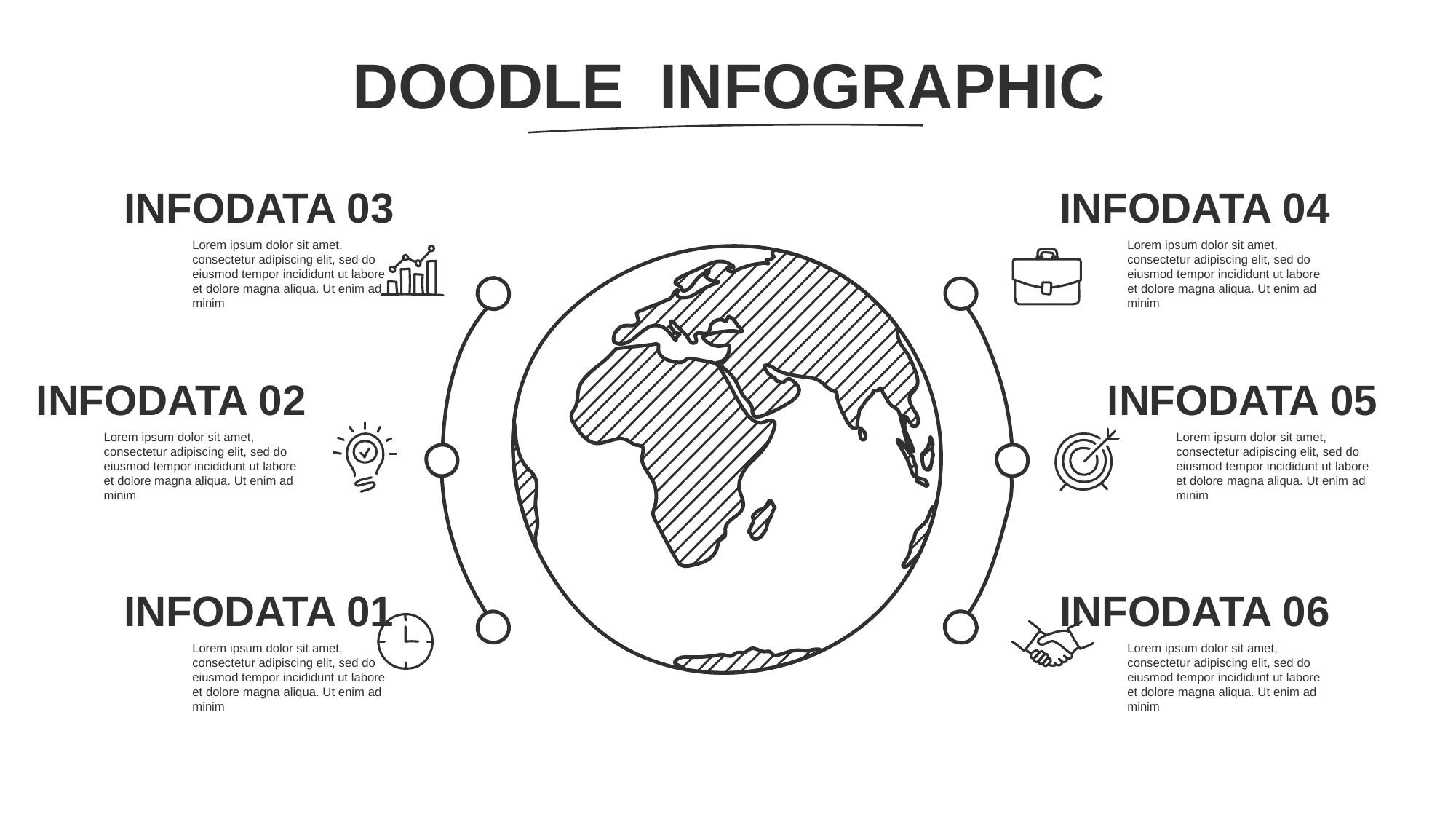

DOODLE  INFOGRAPHIC

INFODATA 03
Lorem ipsum dolor sit amet, consectetur adipiscing elit, sed do eiusmod tempor incididunt ut labore et dolore magna aliqua. Ut enim ad minim
INFODATA 04
Lorem ipsum dolor sit amet, consectetur adipiscing elit, sed do eiusmod tempor incididunt ut labore et dolore magna aliqua. Ut enim ad minim

INFODATA 02
Lorem ipsum dolor sit amet, consectetur adipiscing elit, sed do eiusmod tempor incididunt ut labore et dolore magna aliqua. Ut enim ad minim
INFODATA 05
Lorem ipsum dolor sit amet, consectetur adipiscing elit, sed do eiusmod tempor incididunt ut labore et dolore magna aliqua. Ut enim ad minim

INFODATA 01
Lorem ipsum dolor sit amet, consectetur adipiscing elit, sed do eiusmod tempor incididunt ut labore et dolore magna aliqua. Ut enim ad minim
INFODATA 06
Lorem ipsum dolor sit amet, consectetur adipiscing elit, sed do eiusmod tempor incididunt ut labore et dolore magna aliqua. Ut enim ad minim